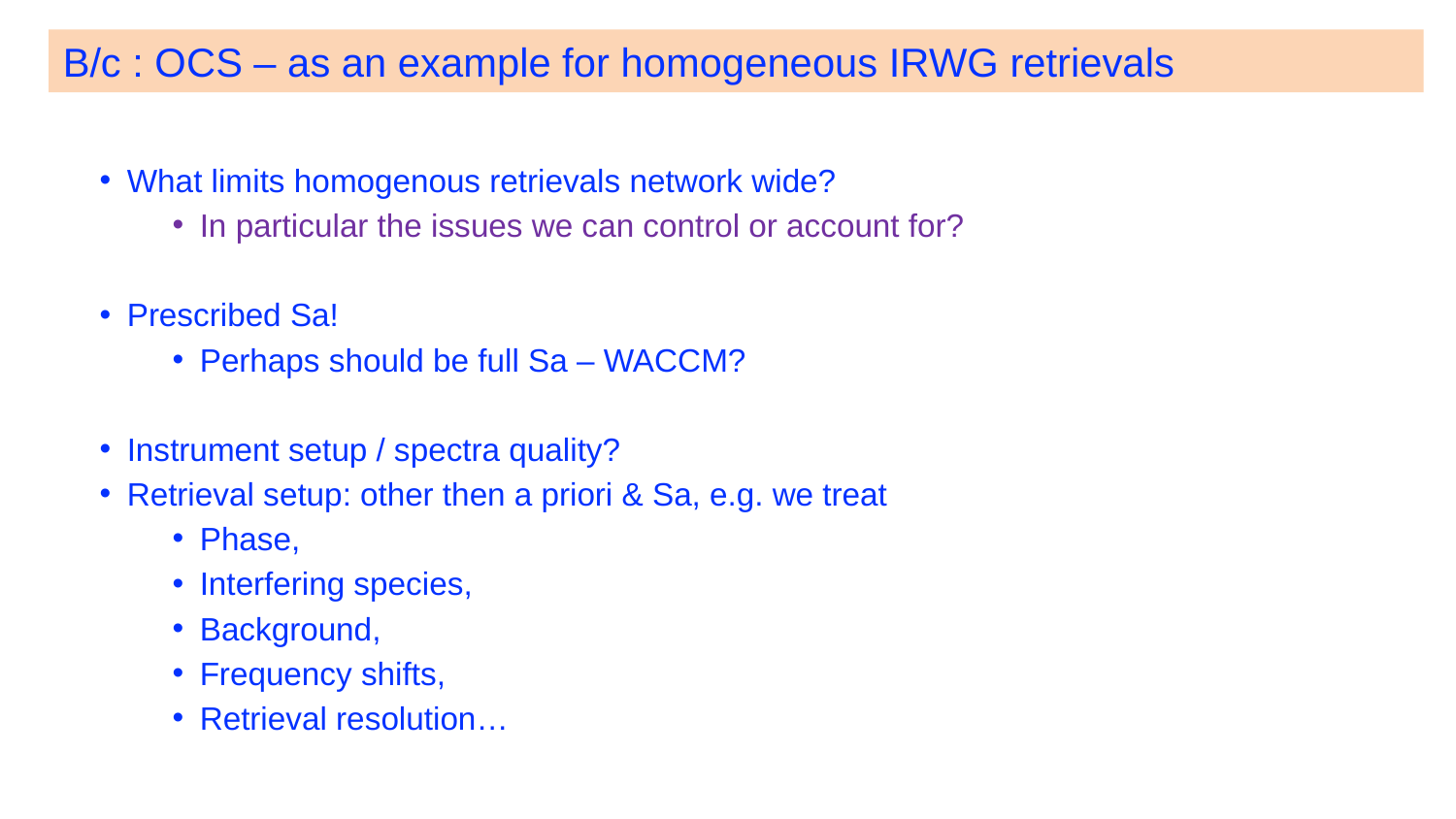

B/c : OCS – as an example for homogeneous IRWG retrievals
What limits homogenous retrievals network wide?
In particular the issues we can control or account for?

Prescribed Sa!
Perhaps should be full Sa – WACCM?

Instrument setup / spectra quality?
Retrieval setup: other then a priori & Sa, e.g. we treat
Phase,
Interfering species,
Background,
Frequency shifts,
Retrieval resolution…